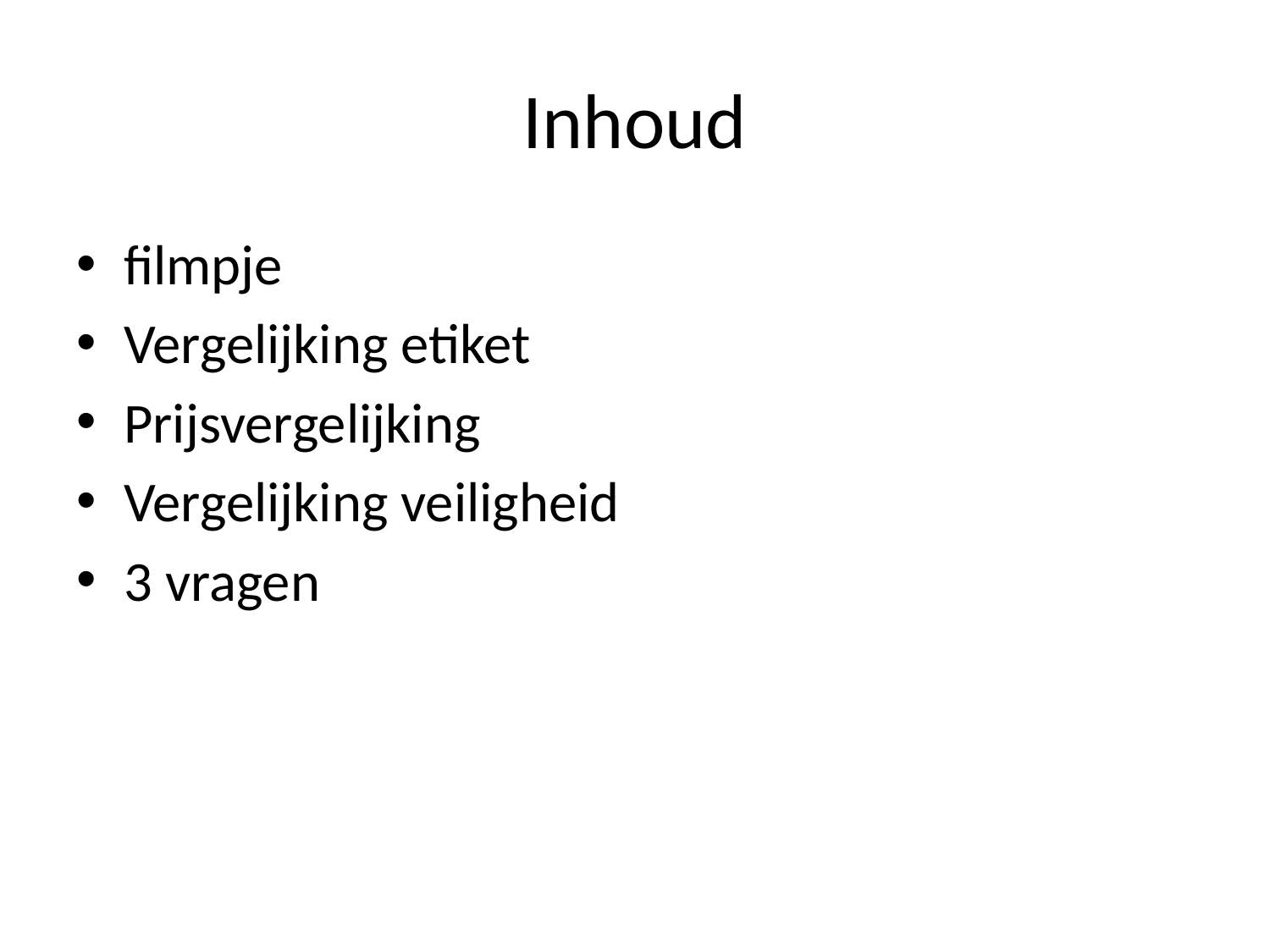

# Inhoud
filmpje
Vergelijking etiket
Prijsvergelijking
Vergelijking veiligheid
3 vragen